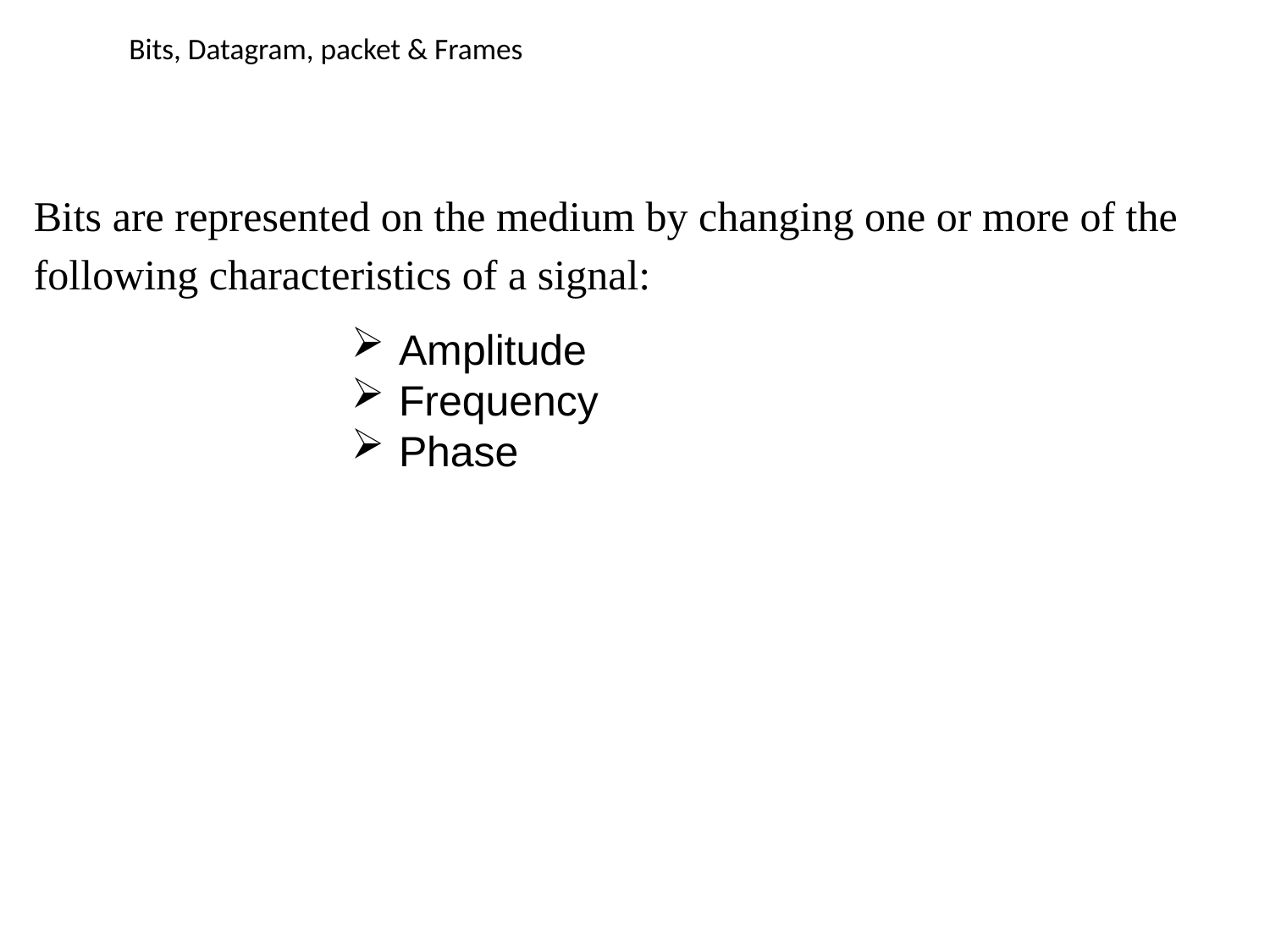

# Bits, Datagram, packet & Frames

Bits are represented on the medium by changing one or more of the following characteristics of a signal:
Amplitude
Frequency
Phase